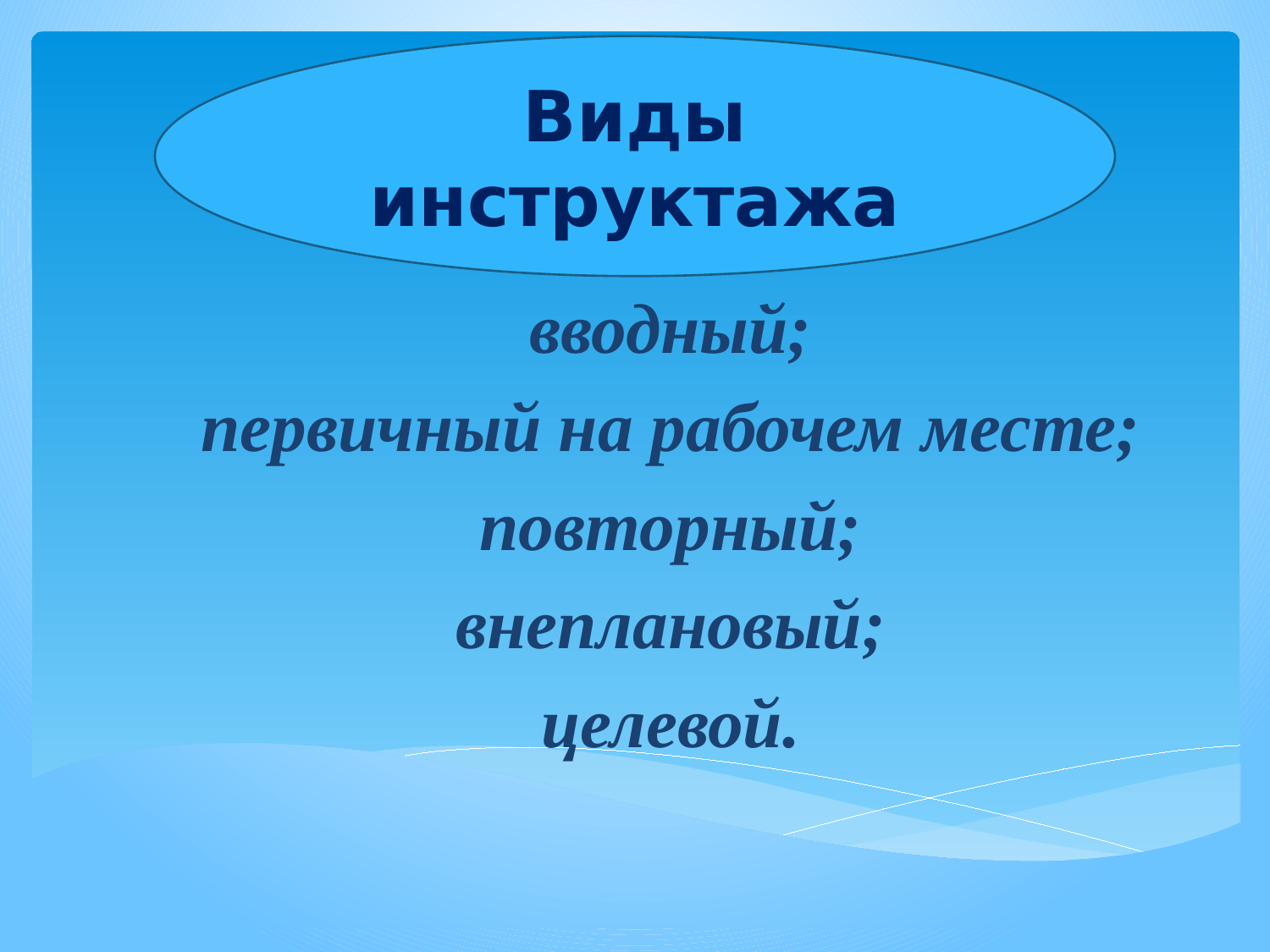

Виды инструктажа
# Виды инструктажа
вводный;
первичный на рабочем месте;
повторный;
внеплановый;
целевой.